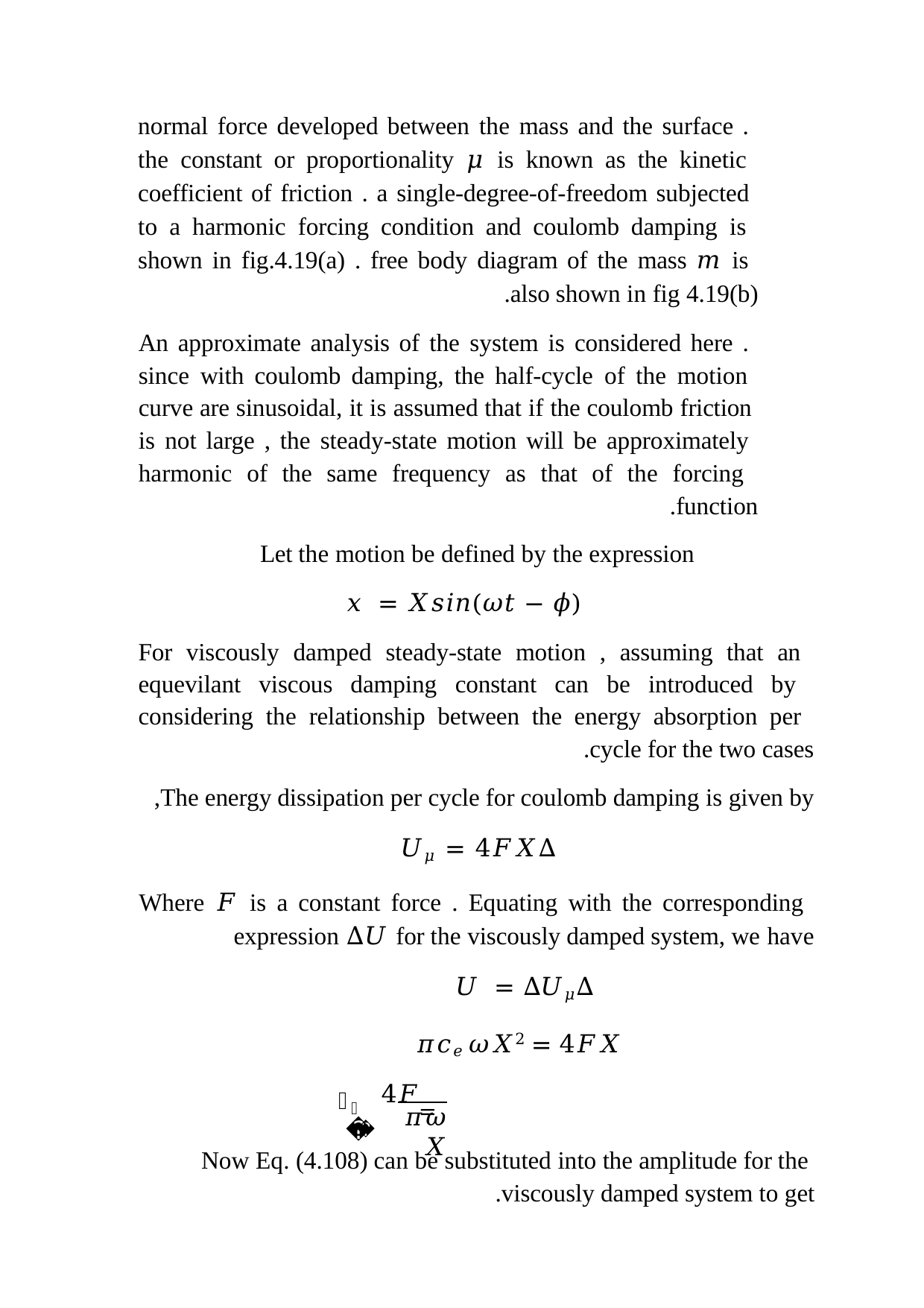

normal force developed between the mass and the surface .  the constant or proportionality 𝜇 is known as the kinetic  coefficient of friction . a single-degree-of-freedom subjected  to a harmonic forcing condition and coulomb damping is  shown in fig.4.19(a) . free body diagram of the mass 𝑚 is  also shown in fig 4.19(b).
An approximate analysis of the system is considered here .  since with coulomb damping, the half-cycle of the motion  curve are sinusoidal, it is assumed that if the coulomb friction  is not large , the steady-state motion will be approximately  harmonic of the same frequency as that of the forcing  function.
Let the motion be defined by the expression
𝑥  = 𝑋𝑠𝑖𝑛(𝜔𝑡 − 𝜙)
For viscously damped steady-state motion , assuming that an  equevilant viscous damping constant can be introduced by  considering the relationship between the energy absorption per  cycle for the two cases.
The energy dissipation per cycle for coulomb damping is given by,
∆𝑈𝜇   = 4𝐹𝑋
Where 𝐹 is a constant force . Equating with the corresponding  expression ∆𝑈 for the viscously damped system, we have
∆𝑈  = ∆𝑈𝜇
𝜋𝑐𝑒 𝜔𝑋2 = 4𝐹𝑋
=	4𝐹
𝑐
𝑒
𝜋𝜔𝑋

Now Eq. (4.108) can be substituted into the amplitude for the  viscously damped system to get.